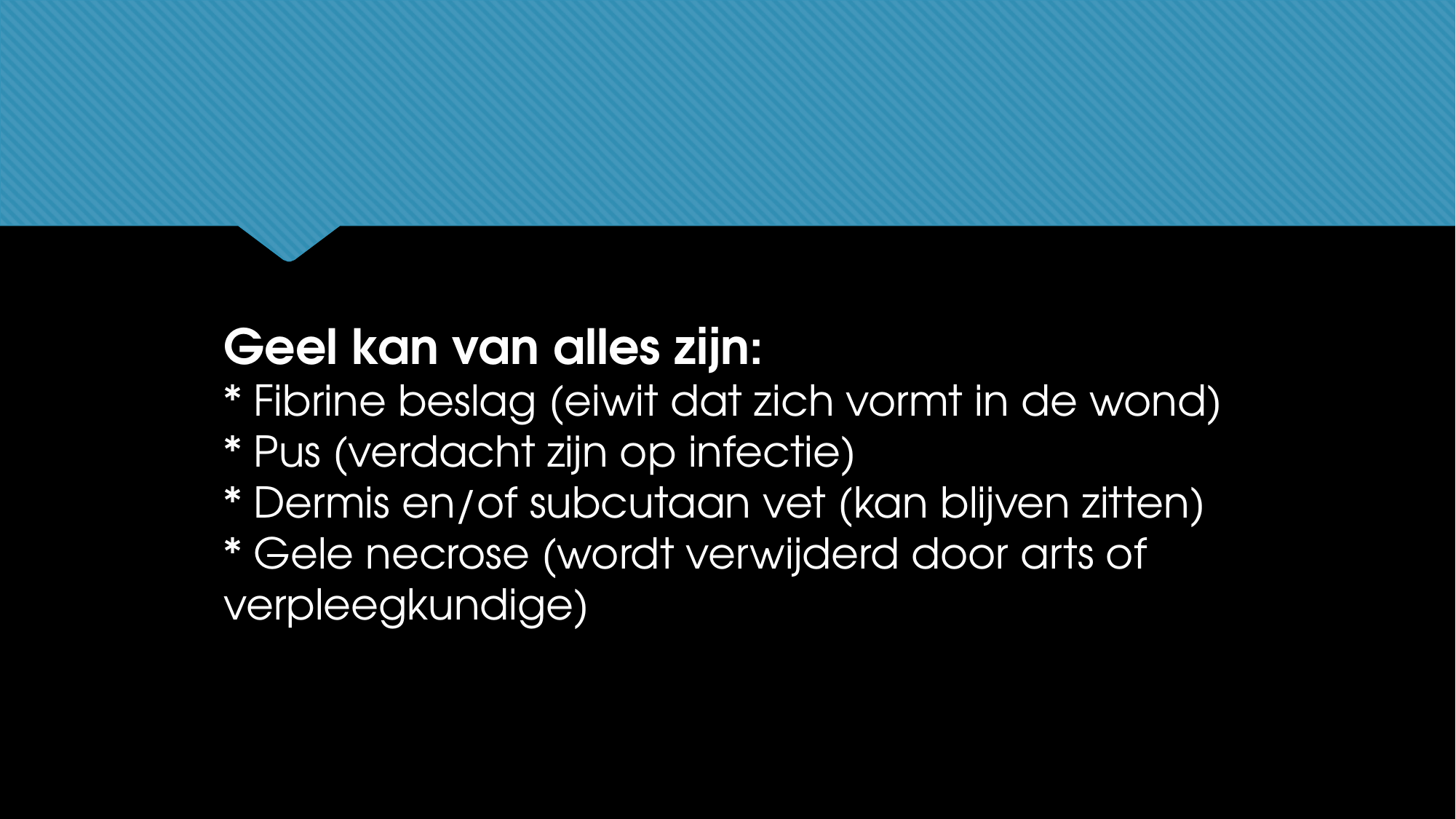

# Geel kan van alles zijn: * Fibrine beslag (eiwit dat zich vormt in de wond) * Pus (verdacht zijn op infectie) * Dermis en/of subcutaan vet (kan blijven zitten) * Gele necrose (wordt verwijderd door arts of verpleegkundige)